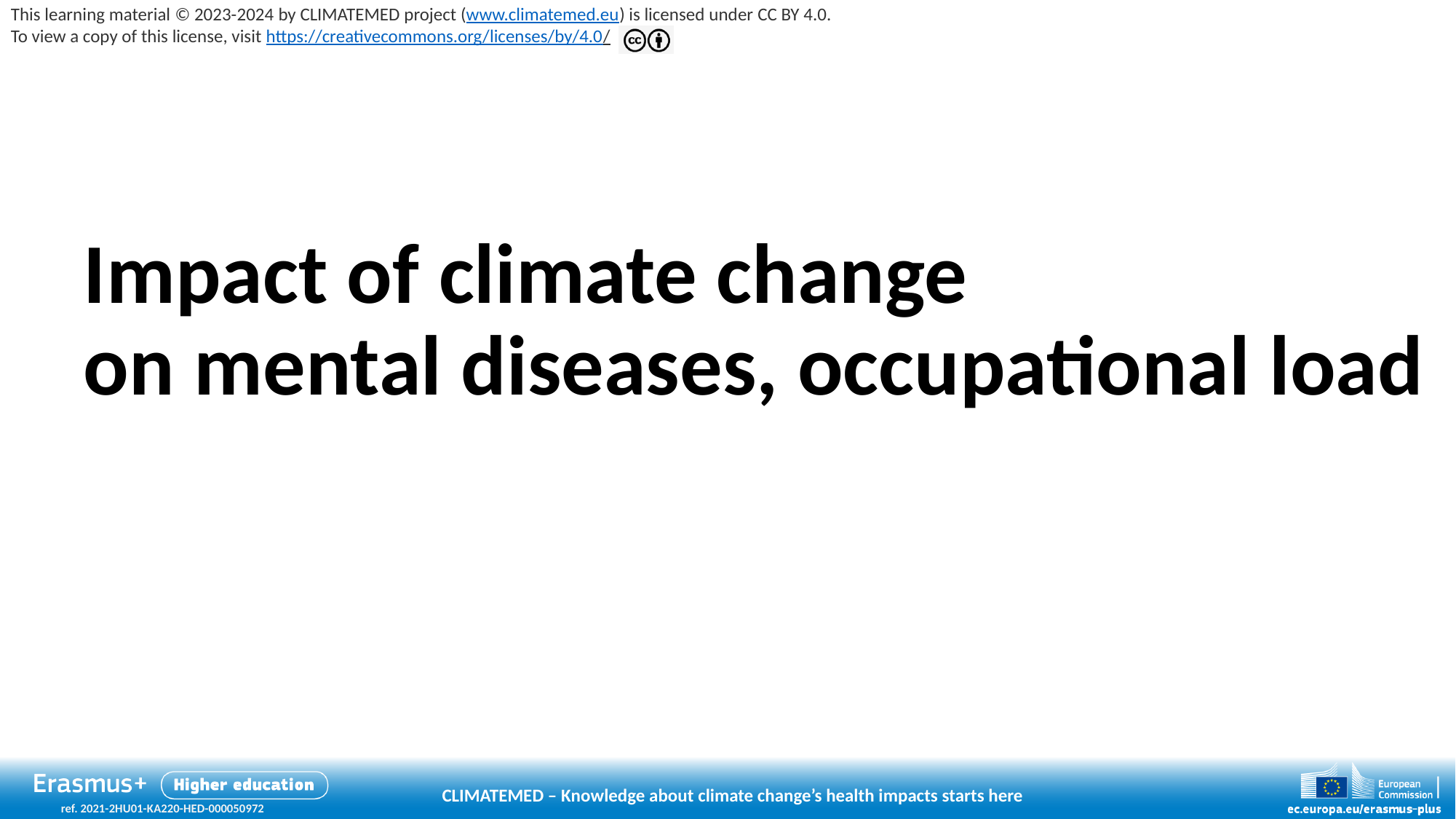

# Impact of climate change on mental diseases, occupational load